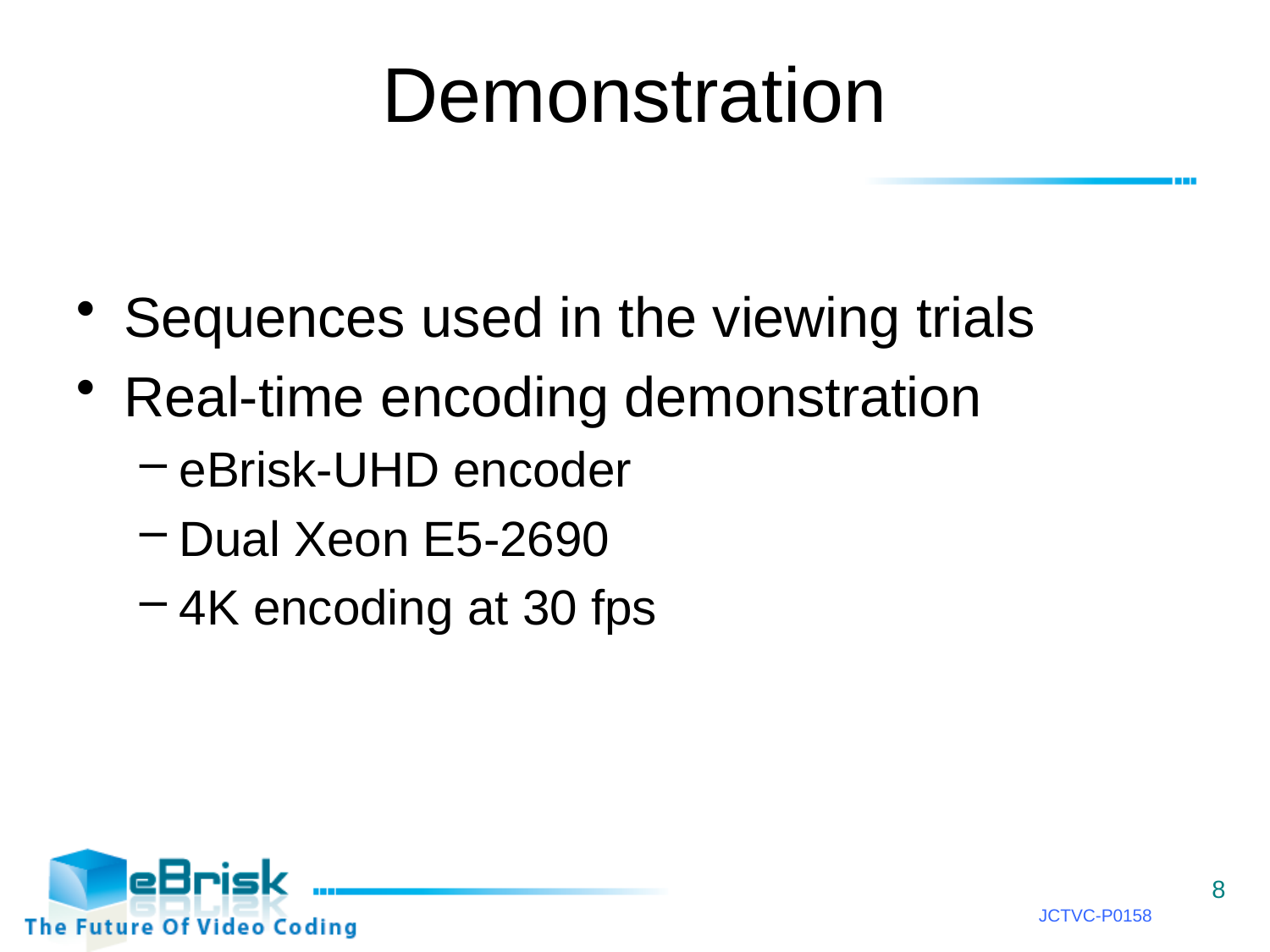

# Demonstration
Sequences used in the viewing trials
Real-time encoding demonstration
eBrisk-UHD encoder
Dual Xeon E5-2690
4K encoding at 30 fps

8